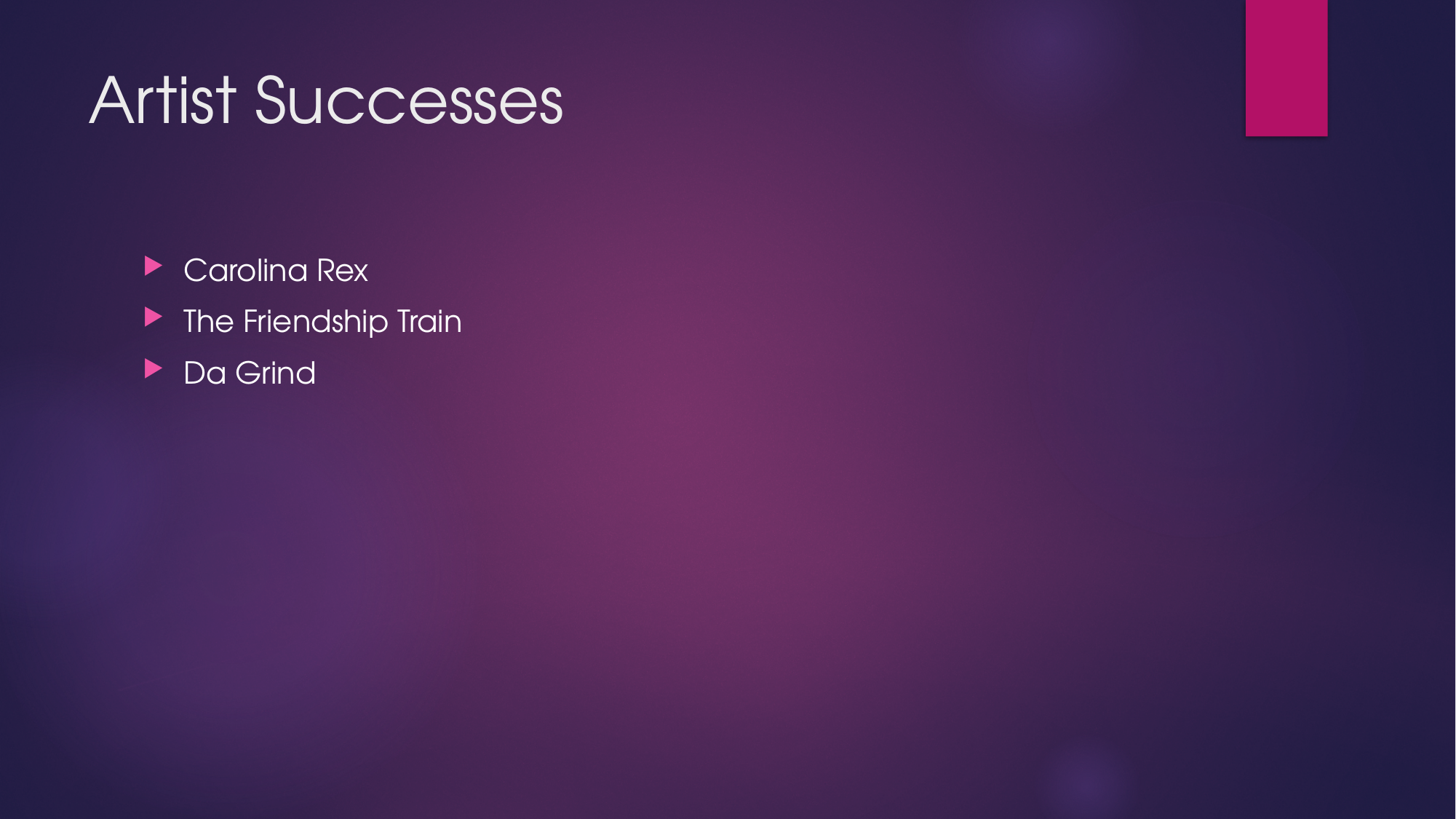

# Artist Successes
Carolina Rex
The Friendship Train
Da Grind